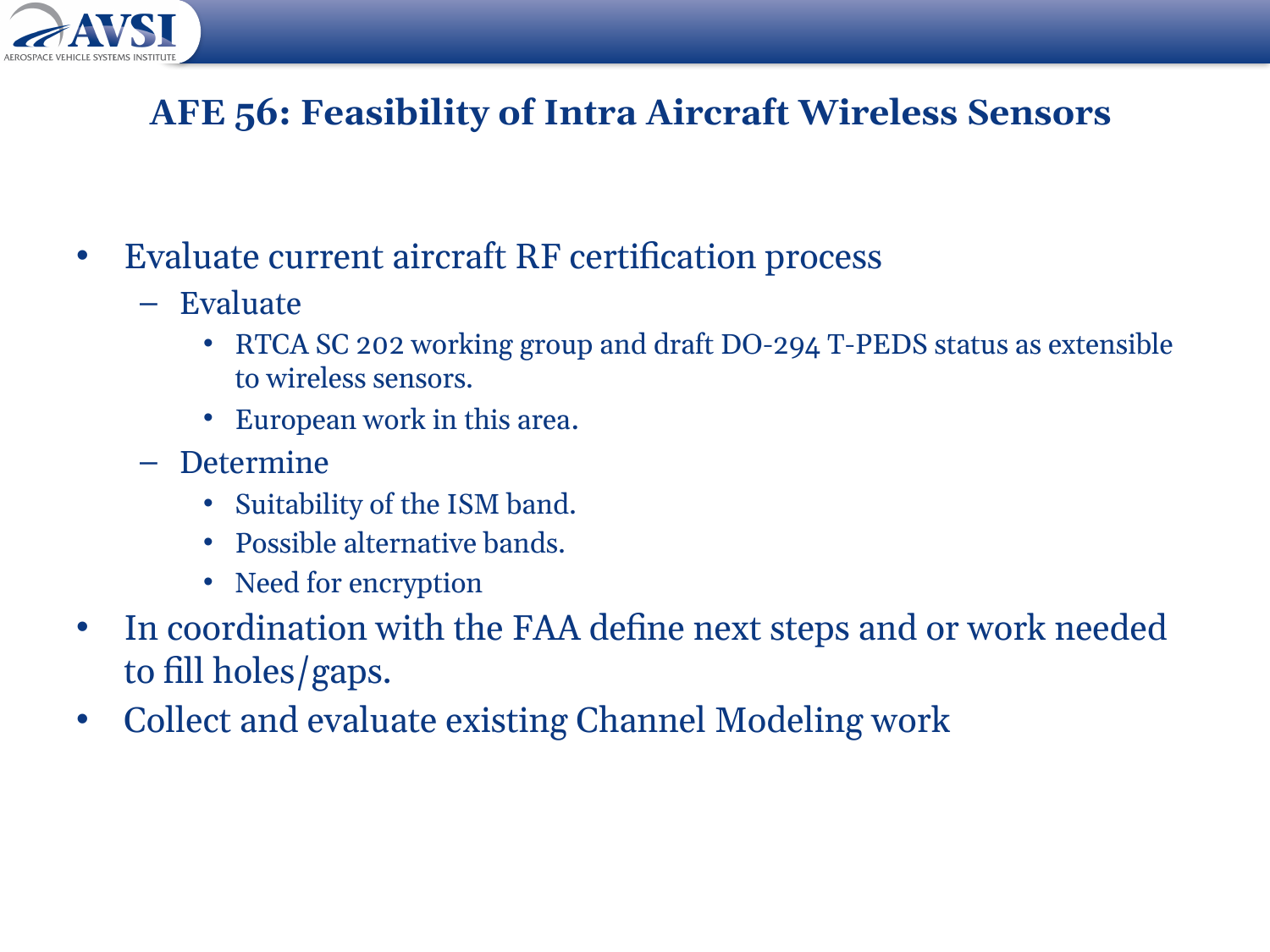

# AFE 56: Feasibility of Intra Aircraft Wireless Sensors

Evaluate current aircraft RF certification process
Evaluate
RTCA SC 202 working group and draft DO-294 T-PEDS status as extensible to wireless sensors.
European work in this area.
Determine
Suitability of the ISM band.
Possible alternative bands.
Need for encryption
In coordination with the FAA define next steps and or work needed to fill holes/gaps.
Collect and evaluate existing Channel Modeling work